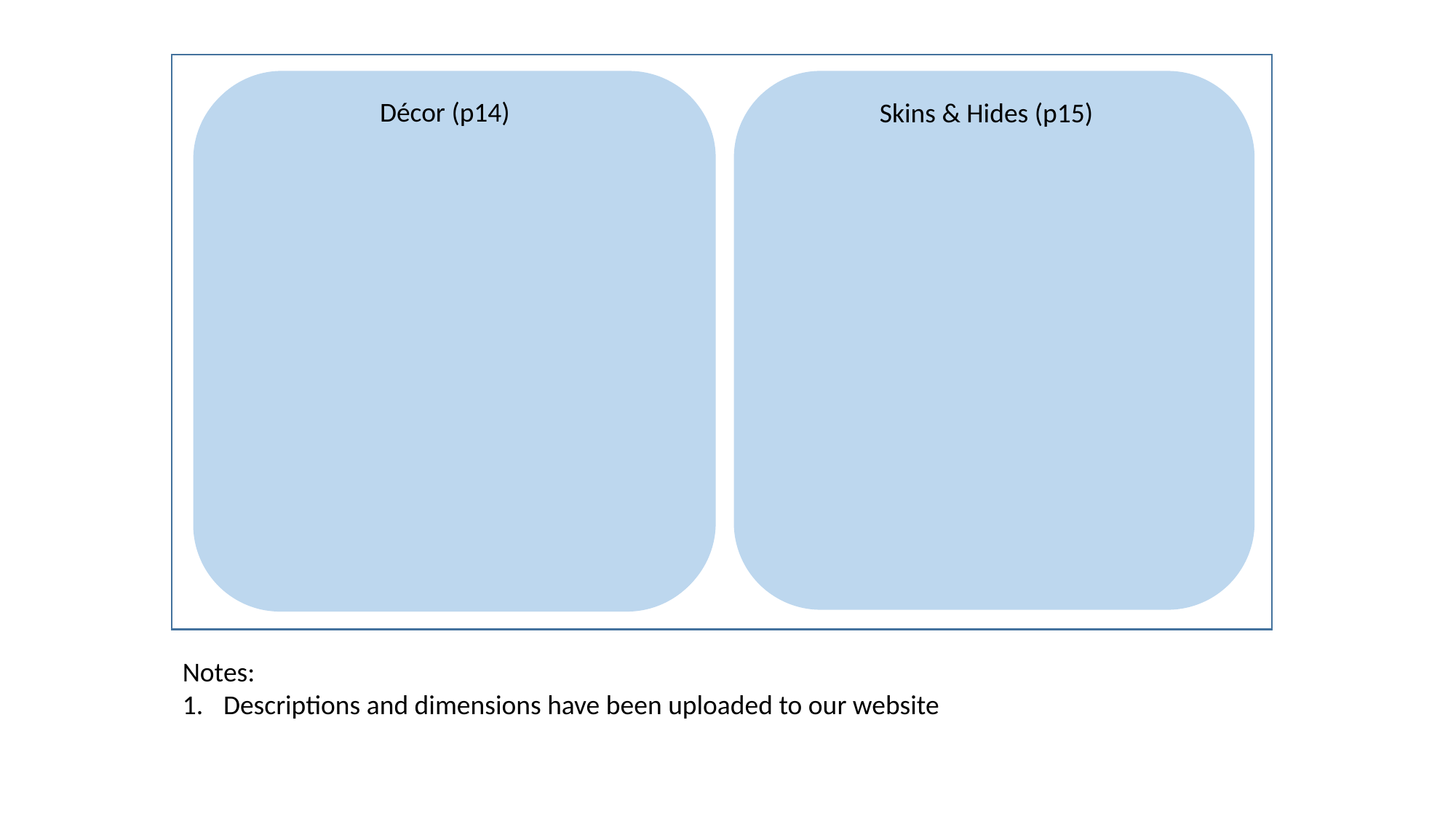

Décor (p14)
Skins & Hides (p15)
Notes:
Descriptions and dimensions have been uploaded to our website